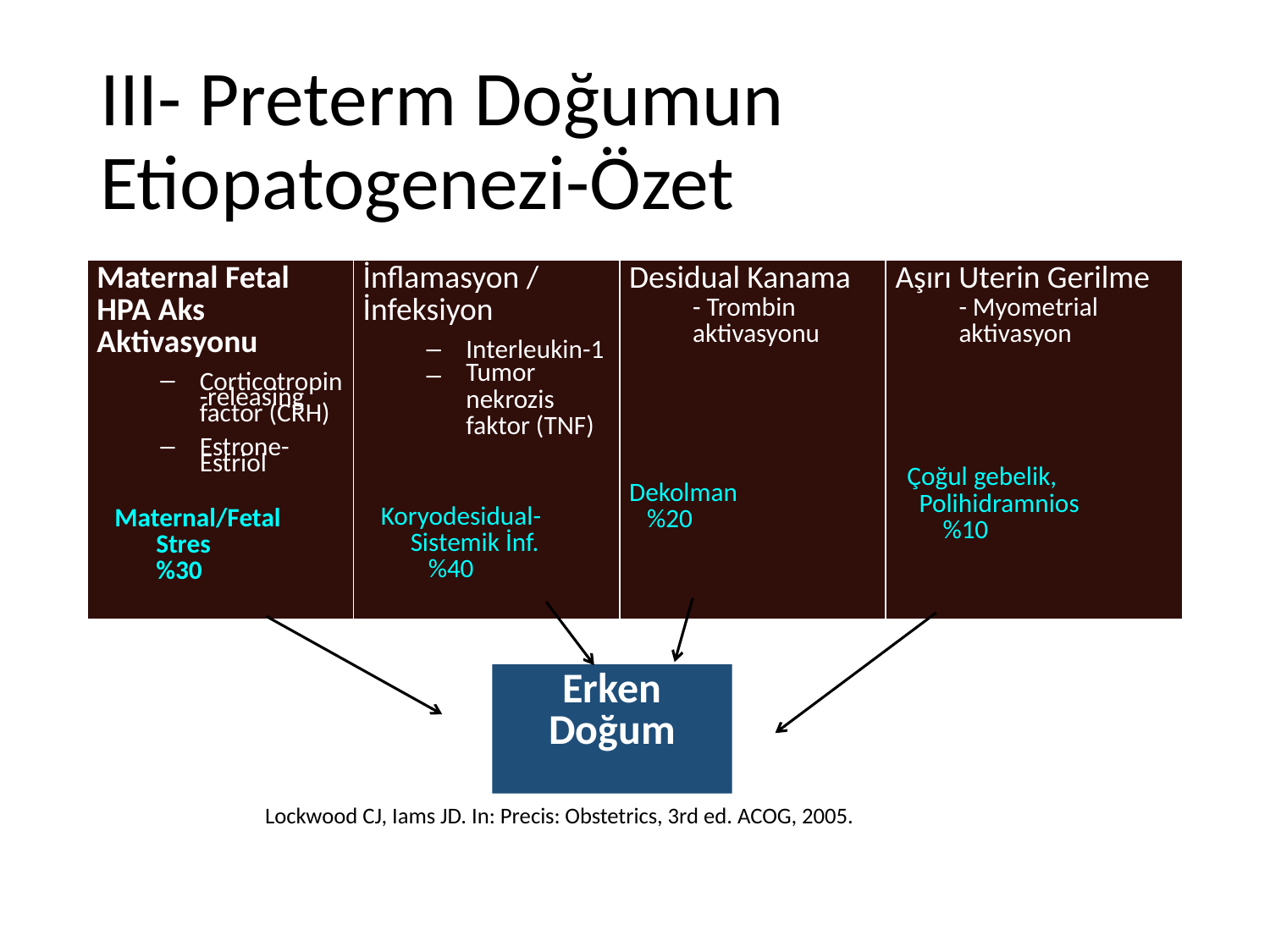

# III- Preterm Doğumun Etiopatogenezi-Özet
| Maternal Fetal HPA Aks Aktivasyonu Corticotropin-releasing factor (CRH) Estrone- Estriol Maternal/Fetal Stres %30 | İnflamasyon / İnfeksiyon Interleukin-1 Tumor nekrozis faktor (TNF) Koryodesidual- Sistemik İnf. %40 | Desidual Kanama - Trombin aktivasyonu Dekolman %20 | Aşırı Uterin Gerilme - Myometrial aktivasyon Çoğul gebelik, Polihidramnios %10 |
| --- | --- | --- | --- |
Erken Doğum
 Lockwood CJ, Iams JD. In: Precis: Obstetrics, 3rd ed. ACOG, 2005.